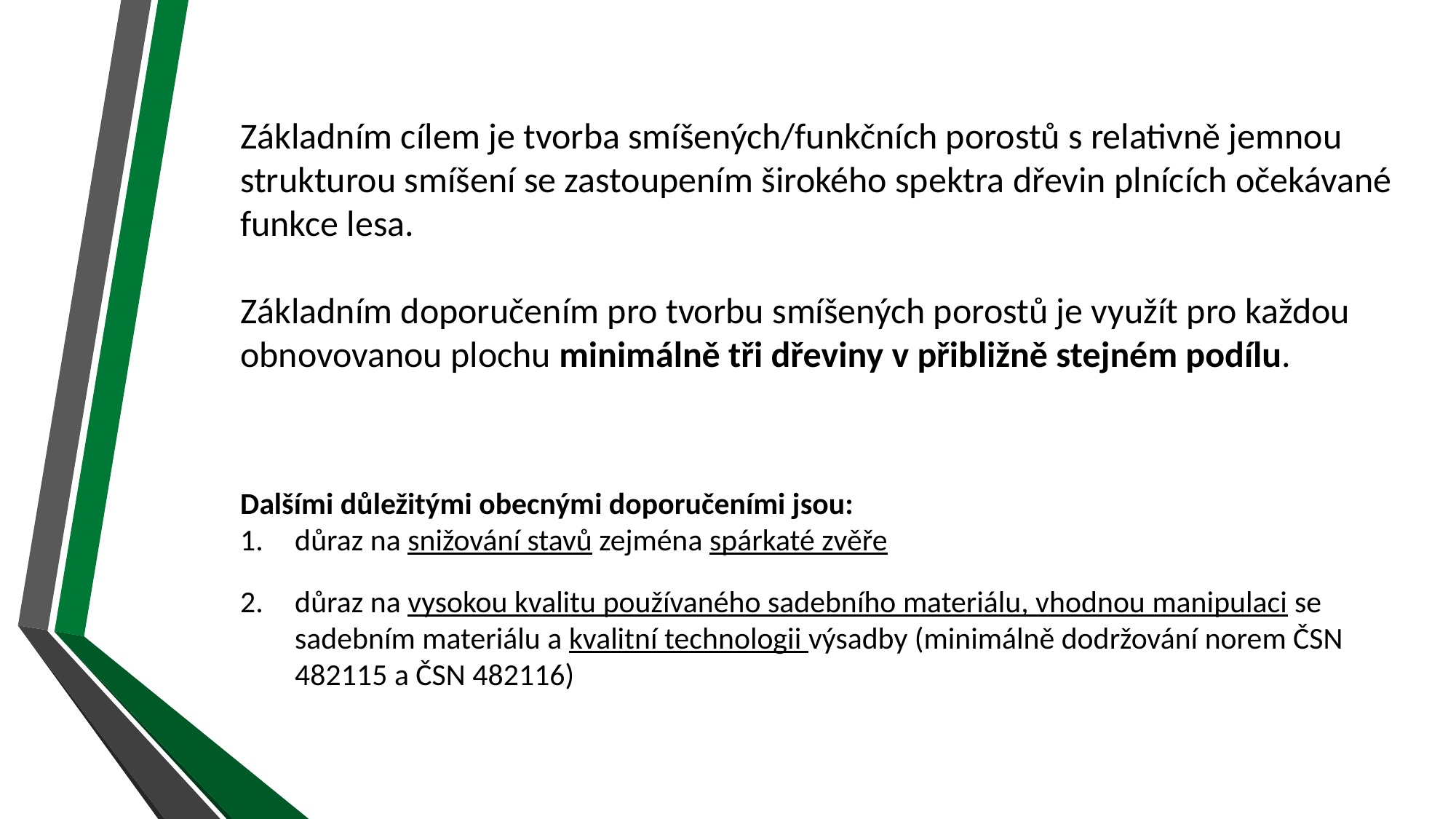

Základním cílem je tvorba smíšených/funkčních porostů s relativně jemnou strukturou smíšení se zastoupením širokého spektra dřevin plnících očekávané funkce lesa.

Základním doporučením pro tvorbu smíšených porostů je využít pro každou obnovovanou plochu minimálně tři dřeviny v přibližně stejném podílu.

Dalšími důležitými obecnými doporučeními jsou:
důraz na snižování stavů zejména spárkaté zvěře

důraz na vysokou kvalitu používaného sadebního materiálu, vhodnou manipulaci se sadebním materiálu a kvalitní technologii výsadby (minimálně dodržování norem ČSN 482115 a ČSN 482116)